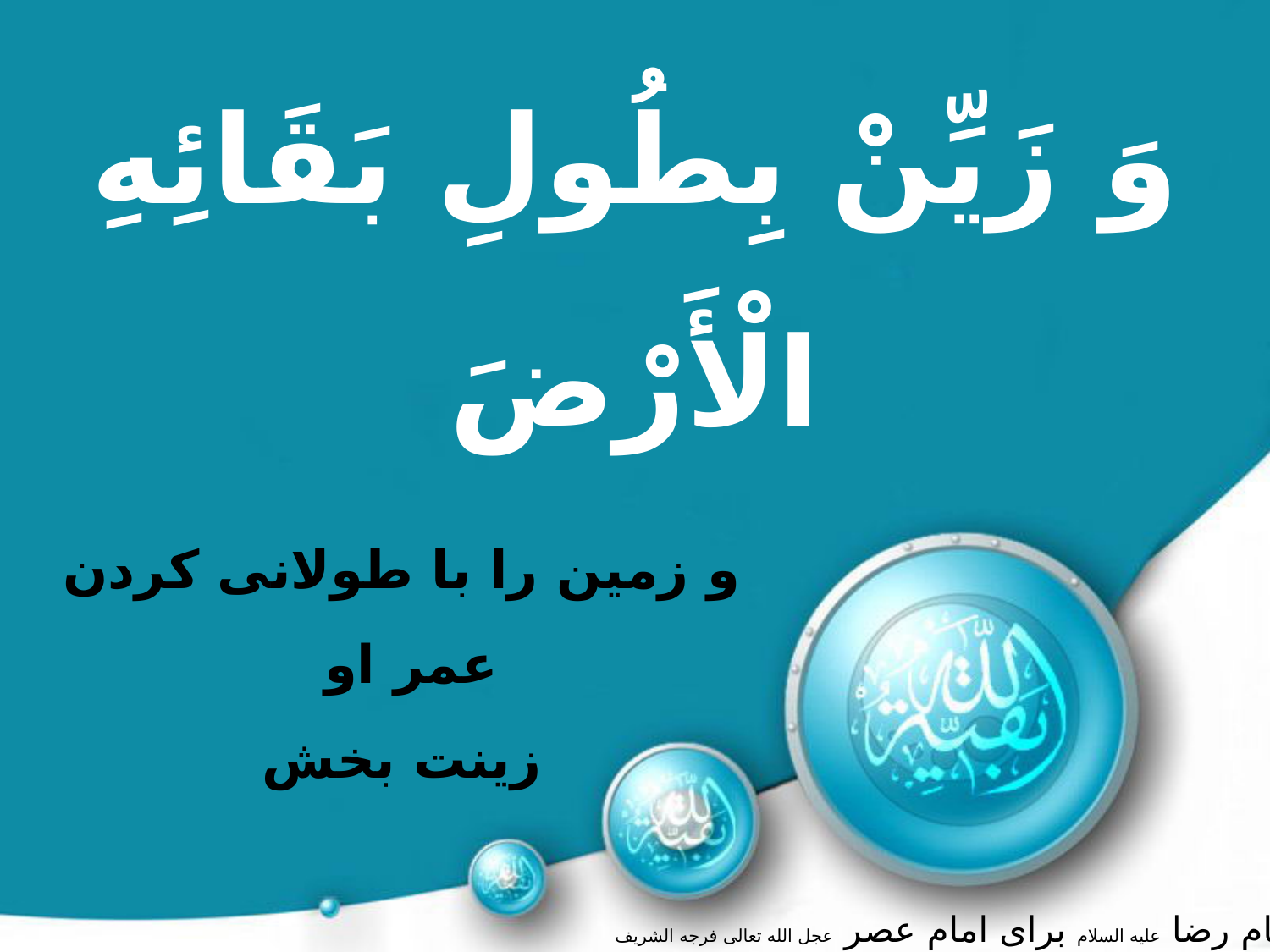

وَ زَيِّنْ بِطُولِ بَقَائِهِ الْأَرْضَ
و زمين را با طولانی کردن عمر او
زينت بخش